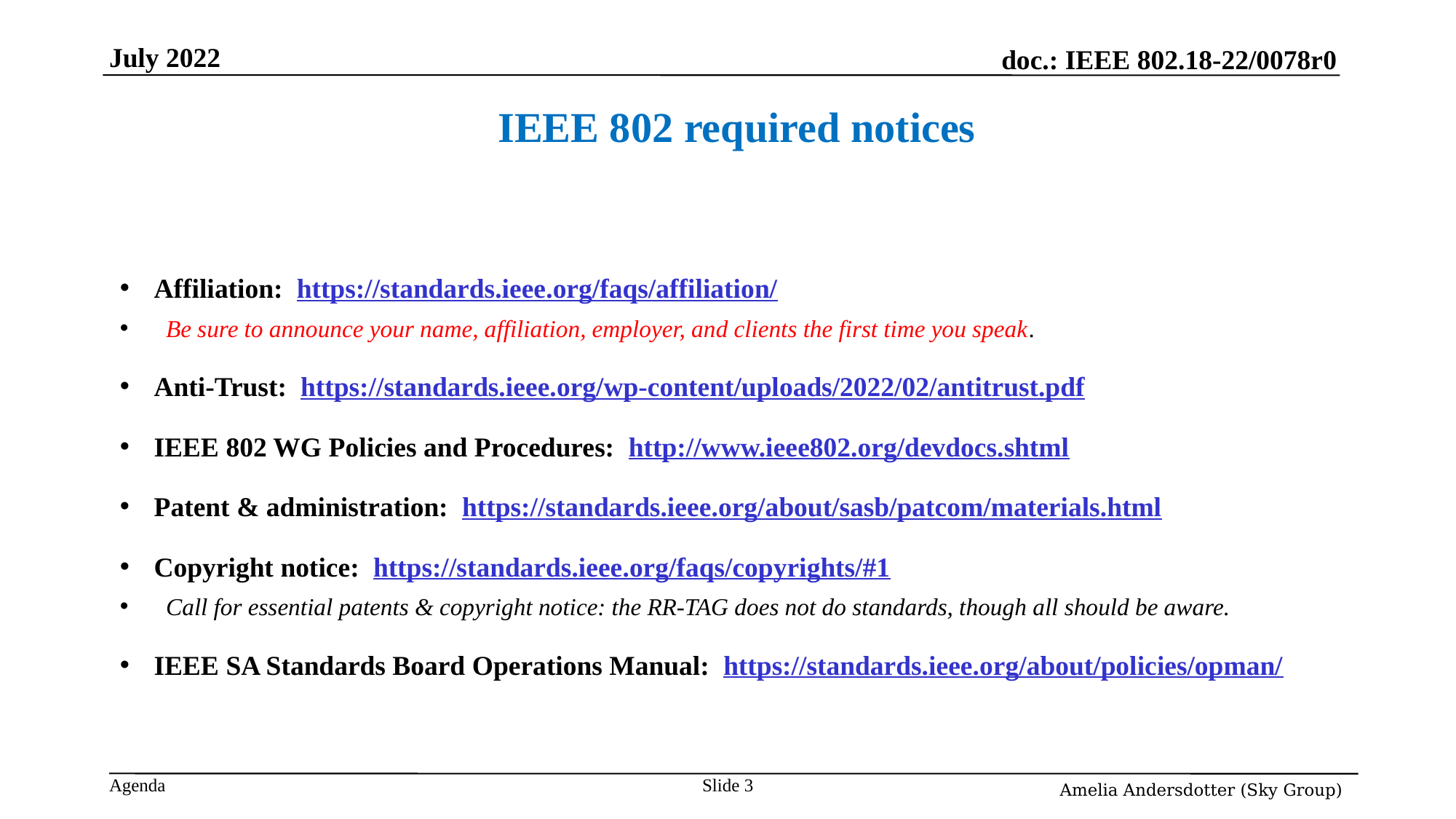

# July 2022
IEEE 802 required notices

Affiliation:  https://standards.ieee.org/faqs/affiliation/
  Be sure to announce your name, affiliation, employer, and clients the first time you speak.
Anti-Trust:  https://standards.ieee.org/wp-content/uploads/2022/02/antitrust.pdf
IEEE 802 WG Policies and Procedures:  http://www.ieee802.org/devdocs.shtml
Patent & administration:  https://standards.ieee.org/about/sasb/patcom/materials.html
Copyright notice:  https://standards.ieee.org/faqs/copyrights/#1
  Call for essential patents & copyright notice: the RR-TAG does not do standards, though all should be aware.
IEEE SA Standards Board Operations Manual:  https://standards.ieee.org/about/policies/opman/

Slide 3
Amelia Andersdotter (Sky Group)